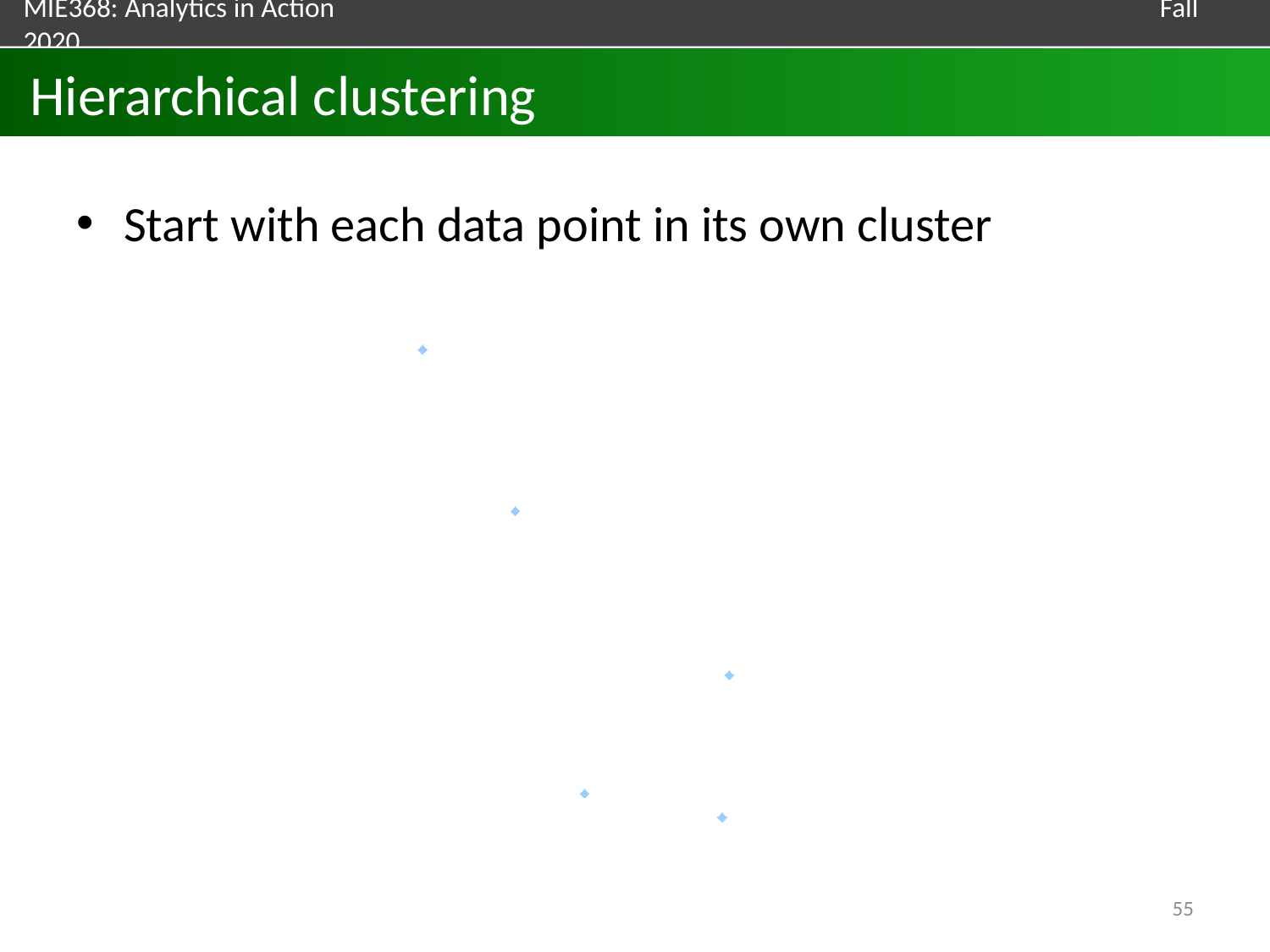

# Hierarchical clustering
Start with each data point in its own cluster

### Chart

| Category |  |
|---|---|
55